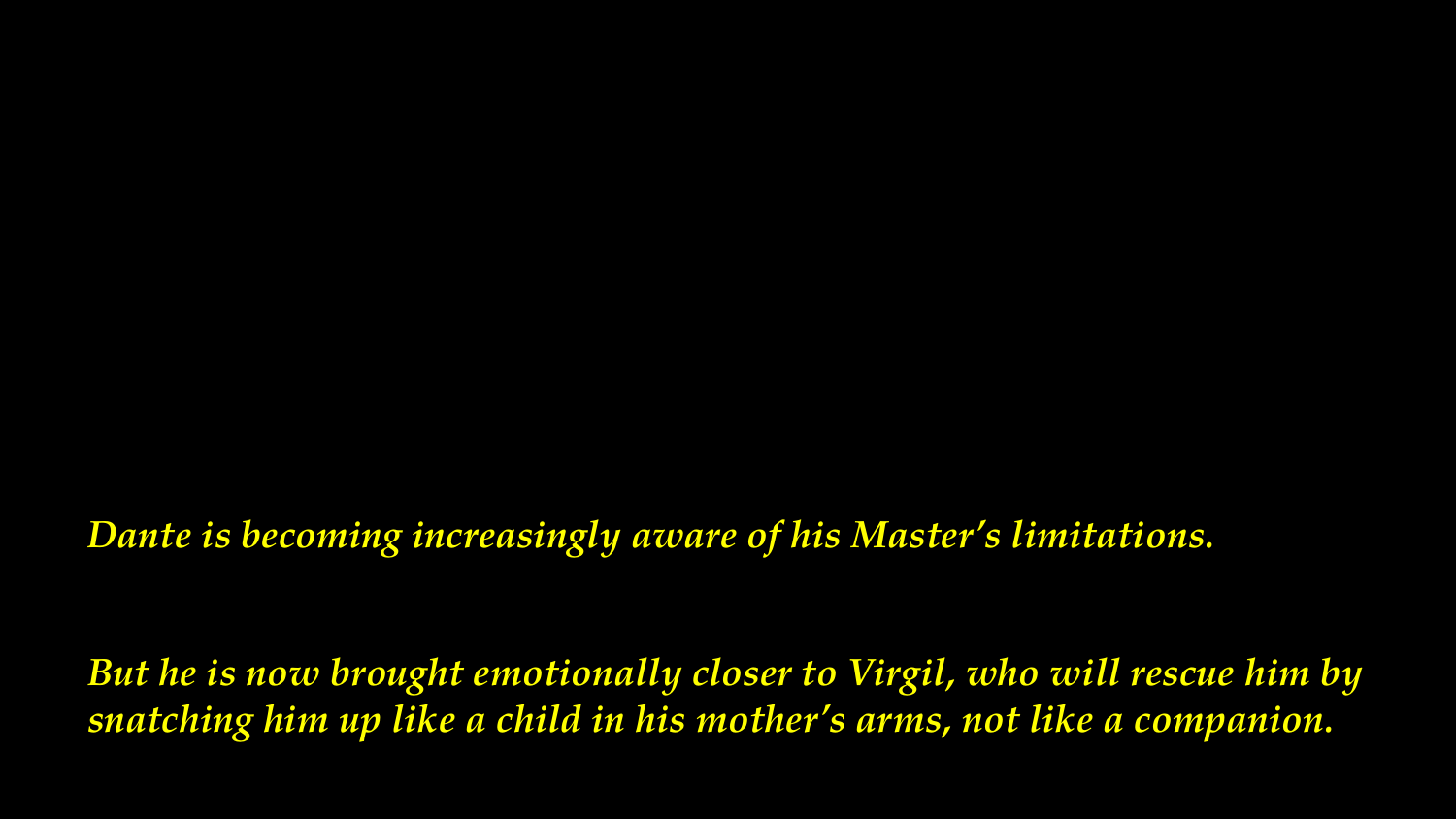

# Dante is becoming increasingly aware of his Master’s limitations. But he is now brought emotionally closer to Virgil, who will rescue him by snatching him up like a child in his mother’s arms, not like a companion.